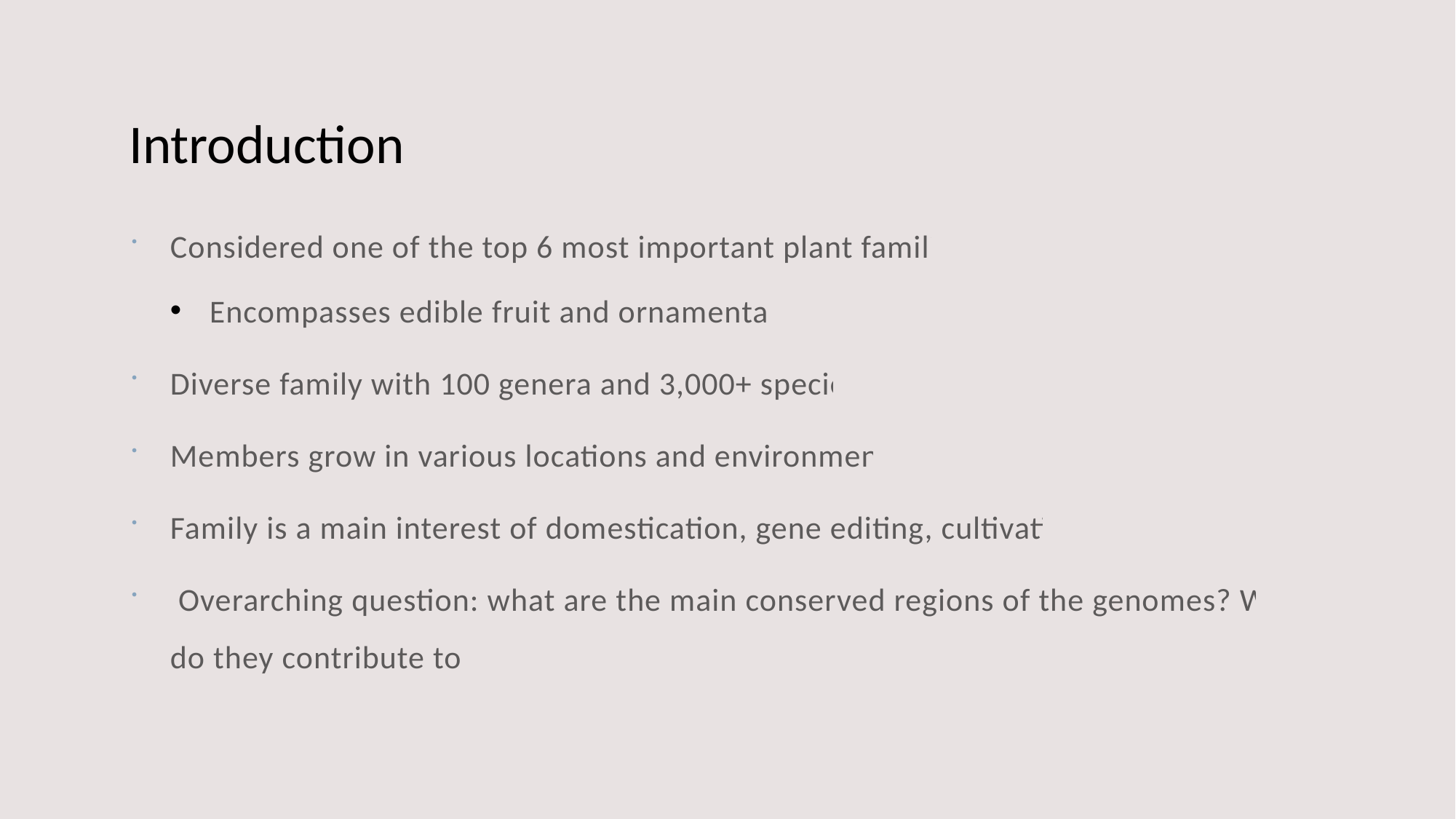

# Introduction
Considered one of the top 6 most important plant families.
Encompasses edible fruit and ornamentals.
Diverse family with 100 genera and 3,000+ species.
Members grow in various locations and environments.
Family is a main interest of domestication, gene editing, cultivation.
 Overarching question: what are the main conserved regions of the genomes? What do they contribute to?